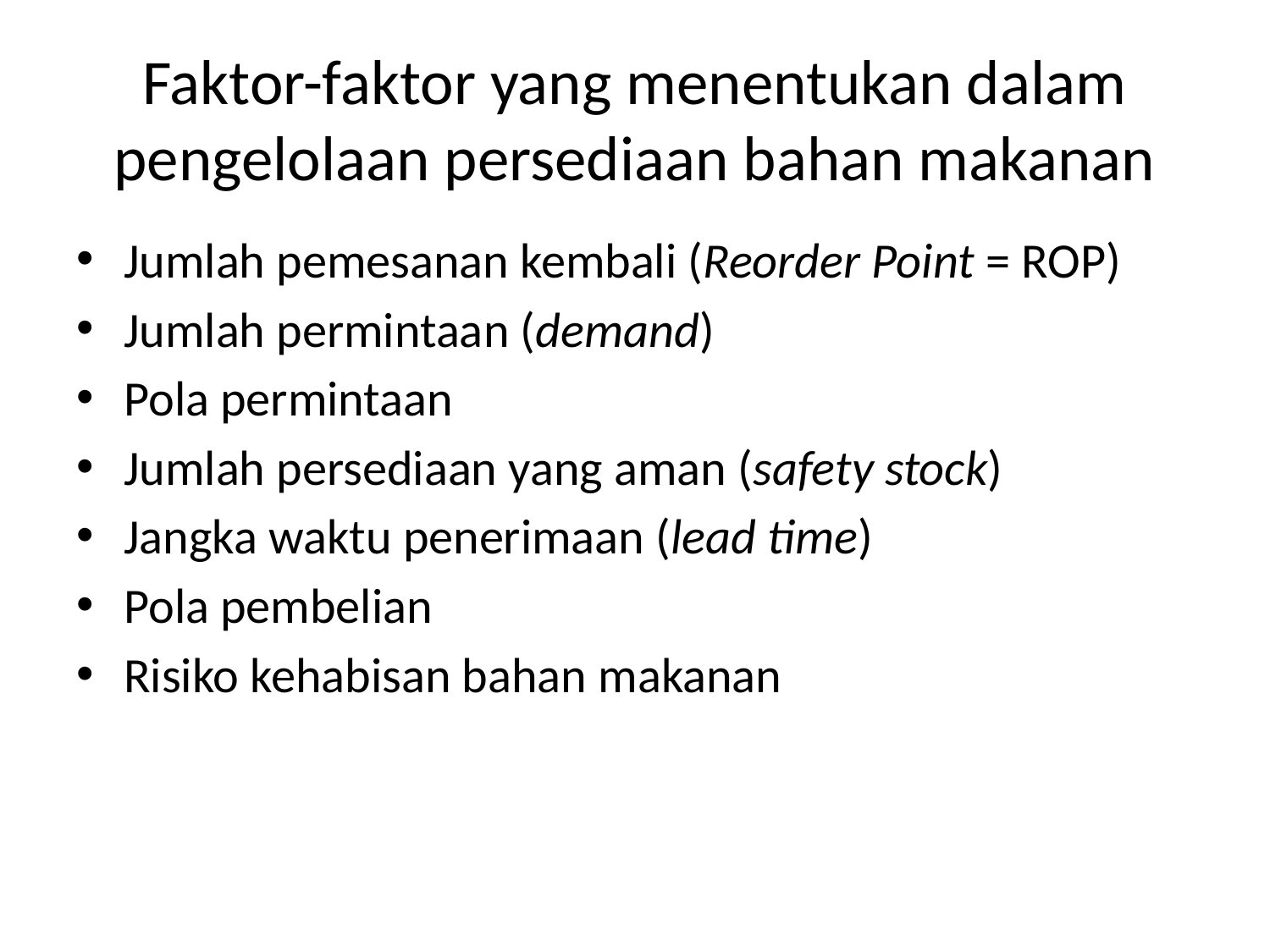

# Faktor-faktor yang menentukan dalam pengelolaan persediaan bahan makanan
Jumlah pemesanan kembali (Reorder Point = ROP)
Jumlah permintaan (demand)
Pola permintaan
Jumlah persediaan yang aman (safety stock)
Jangka waktu penerimaan (lead time)
Pola pembelian
Risiko kehabisan bahan makanan